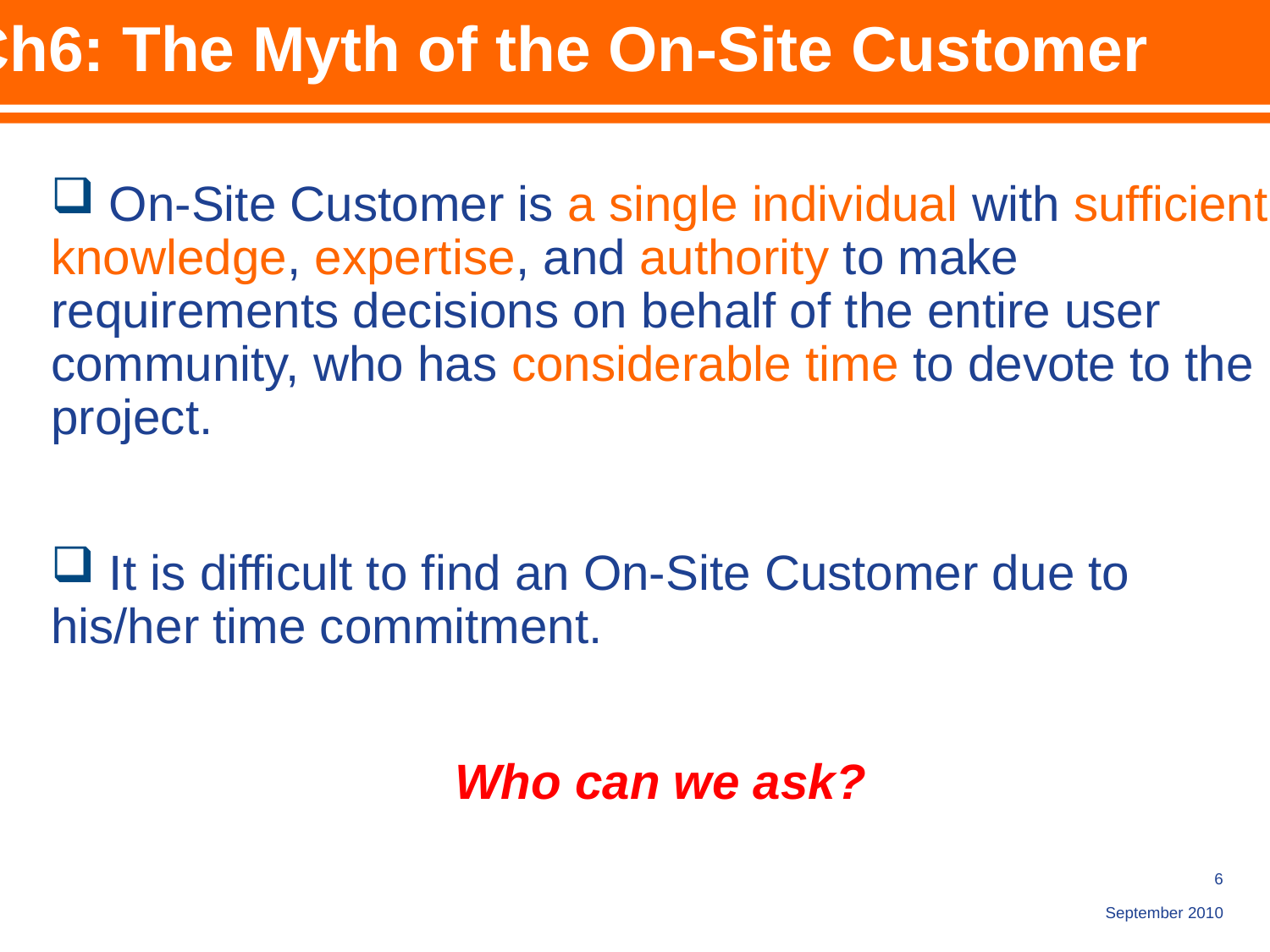

Ch6: The Myth of the On-Site Customer

 On-Site Customer is a single individual with sufficient knowledge, expertise, and authority to make requirements decisions on behalf of the entire user community, who has considerable time to devote to the project.

 It is difficult to find an On-Site Customer due to his/her time commitment.

Who can we ask?